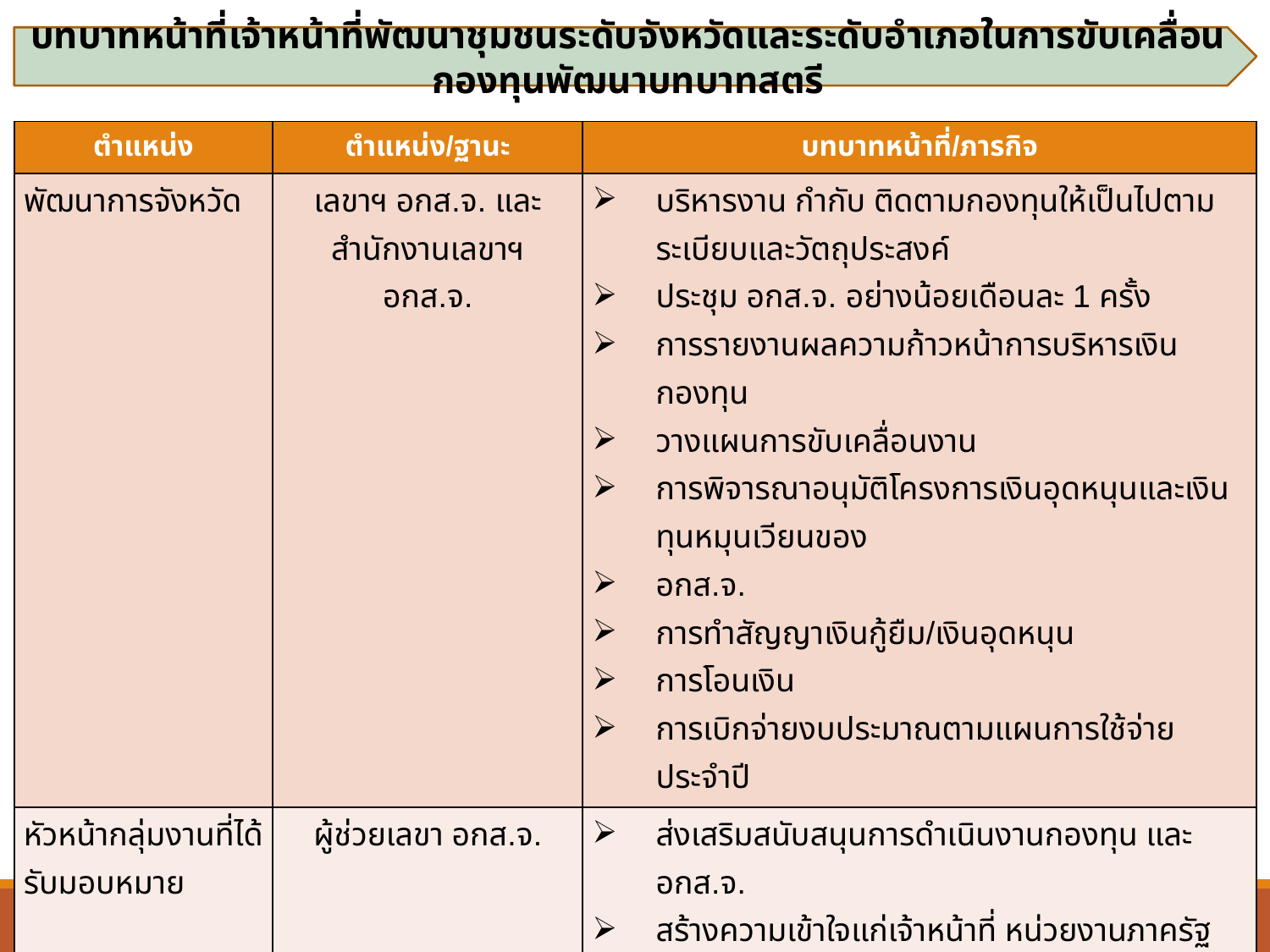

บทบาทหน้าที่เจ้าหน้าที่พัฒนาชุมชนระดับจังหวัดและระดับอำเภอในการขับเคลื่อนกองทุนพัฒนาบทบาทสตรี
| ตำแหน่ง | ตำแหน่ง/ฐานะ | บทบาทหน้าที่/ภารกิจ |
| --- | --- | --- |
| พัฒนาการจังหวัด | เลขาฯ อกส.จ. และ สำนักงานเลขาฯ อกส.จ. | บริหารงาน กำกับ ติดตามกองทุนให้เป็นไปตามระเบียบและวัตถุประสงค์ ประชุม อกส.จ. อย่างน้อยเดือนละ 1 ครั้ง การรายงานผลความก้าวหน้าการบริหารเงินกองทุน วางแผนการขับเคลื่อนงาน การพิจารณาอนุมัติโครงการเงินอุดหนุนและเงินทุนหมุนเวียนของ อกส.จ. การทำสัญญาเงินกู้ยืม/เงินอุดหนุน การโอนเงิน การเบิกจ่ายงบประมาณตามแผนการใช้จ่ายประจำปี |
| หัวหน้ากลุ่มงานที่ได้รับมอบหมาย | ผู้ช่วยเลขา อกส.จ. | ส่งเสริมสนับสนุนการดำเนินงานกองทุน และ อกส.จ. สร้างความเข้าใจแก่เจ้าหน้าที่ หน่วยงานภาครัฐ เอกชน สมาชิก ตรวจสอบความถูกต้องของสถานการณ์เงินกองทุน เอกสาร สัญญา ทะเบียน และข้อมูลในระบบ SARA การเสนอหนังสือ การขออนุมัติโครงการ งบประมาณตามแผนการใช้จ่าย กำกับ ดูแล การปฏิบัติงานของพนักงานกองทุน การรายงานผลการดำเนินงานกองทุน |